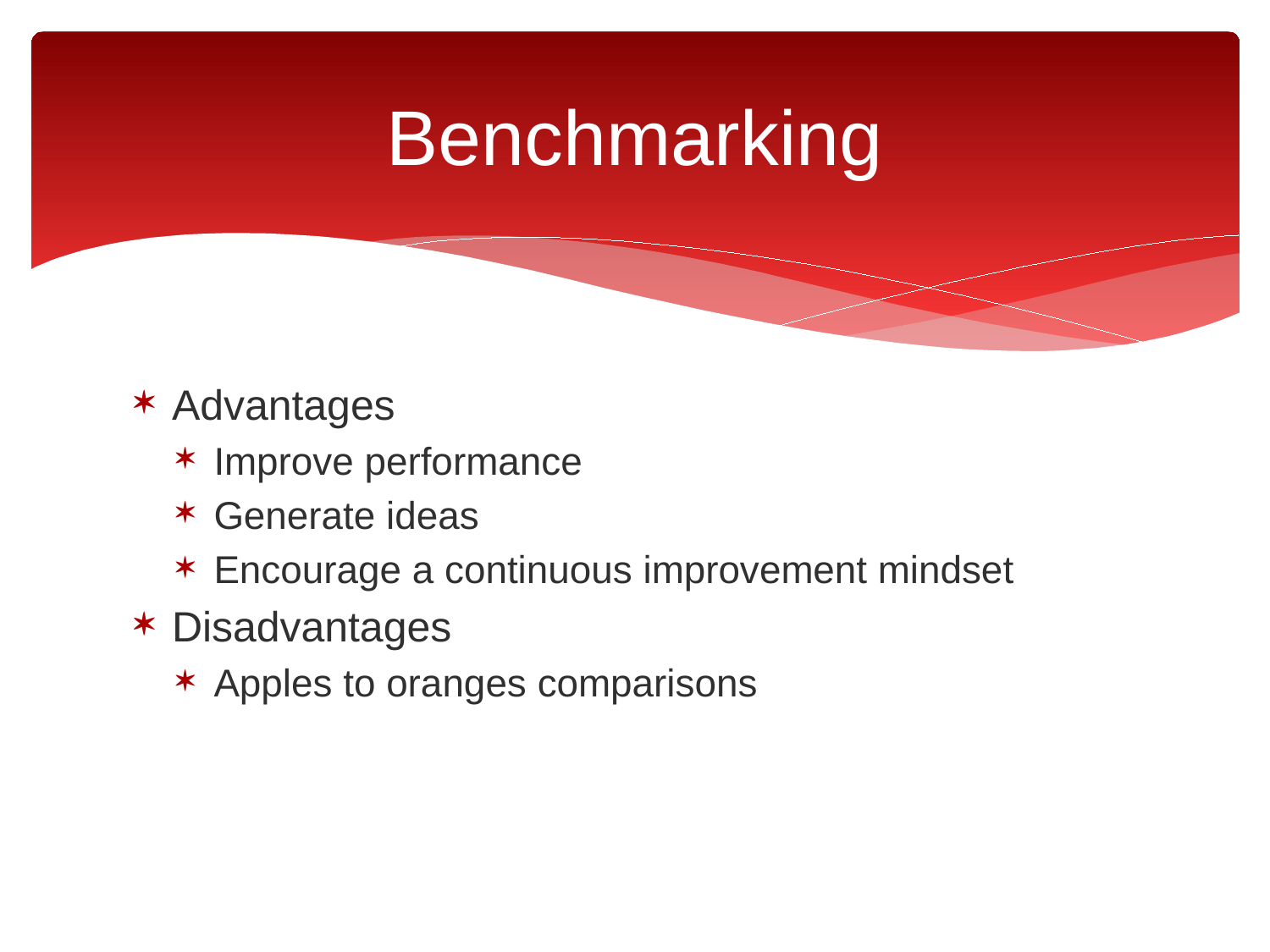

# Benchmarking
Advantages
Improve performance
Generate ideas
Encourage a continuous improvement mindset
Disadvantages
Apples to oranges comparisons